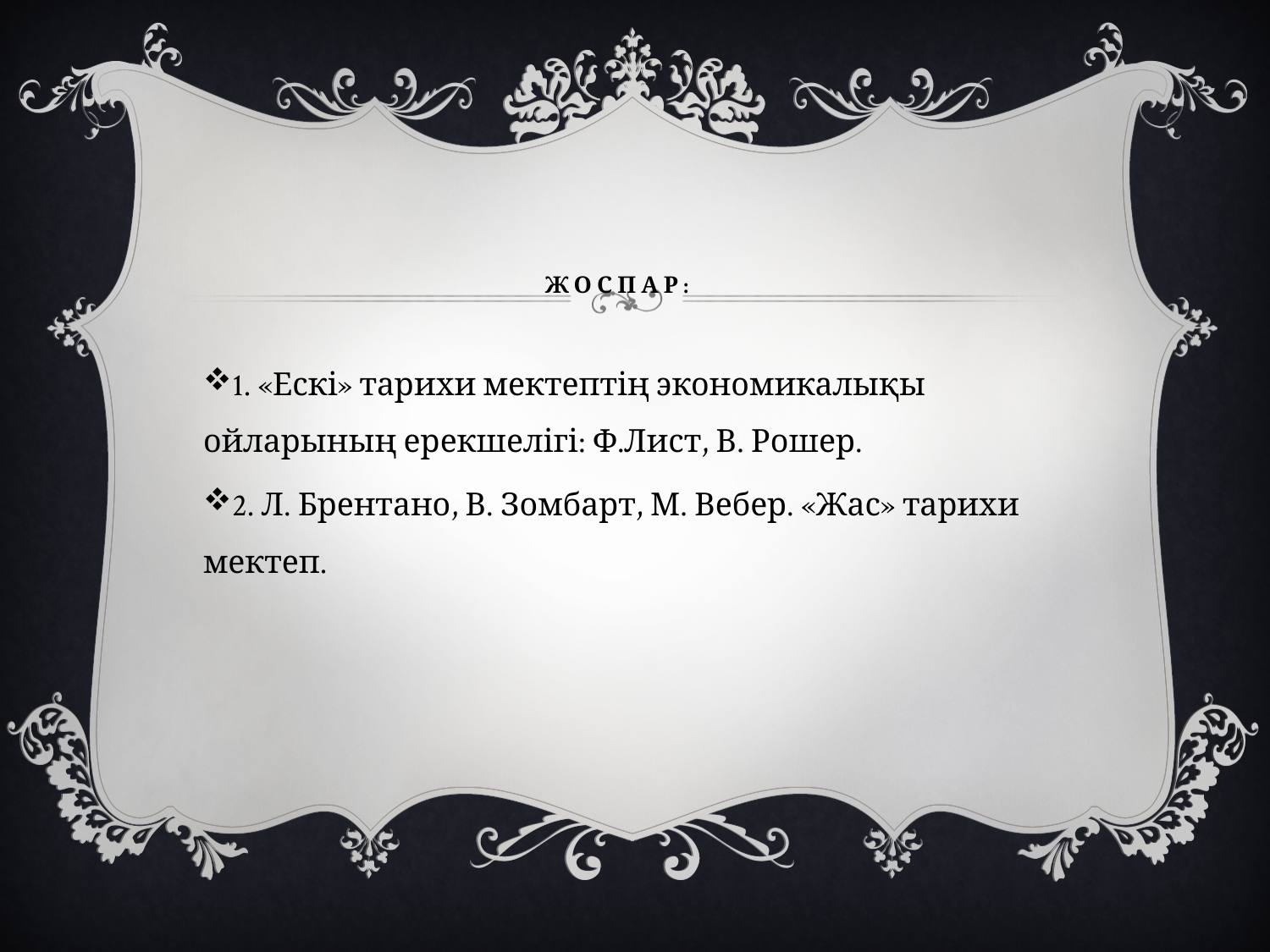

# Жоспар:
1. «Ескі» тарихи мектептің экономикалықы ойларының ерекшелігі: Ф.Лист, В. Рошер.
2. Л. Брентано, В. Зомбарт, М. Вебер. «Жас» тарихи мектеп.